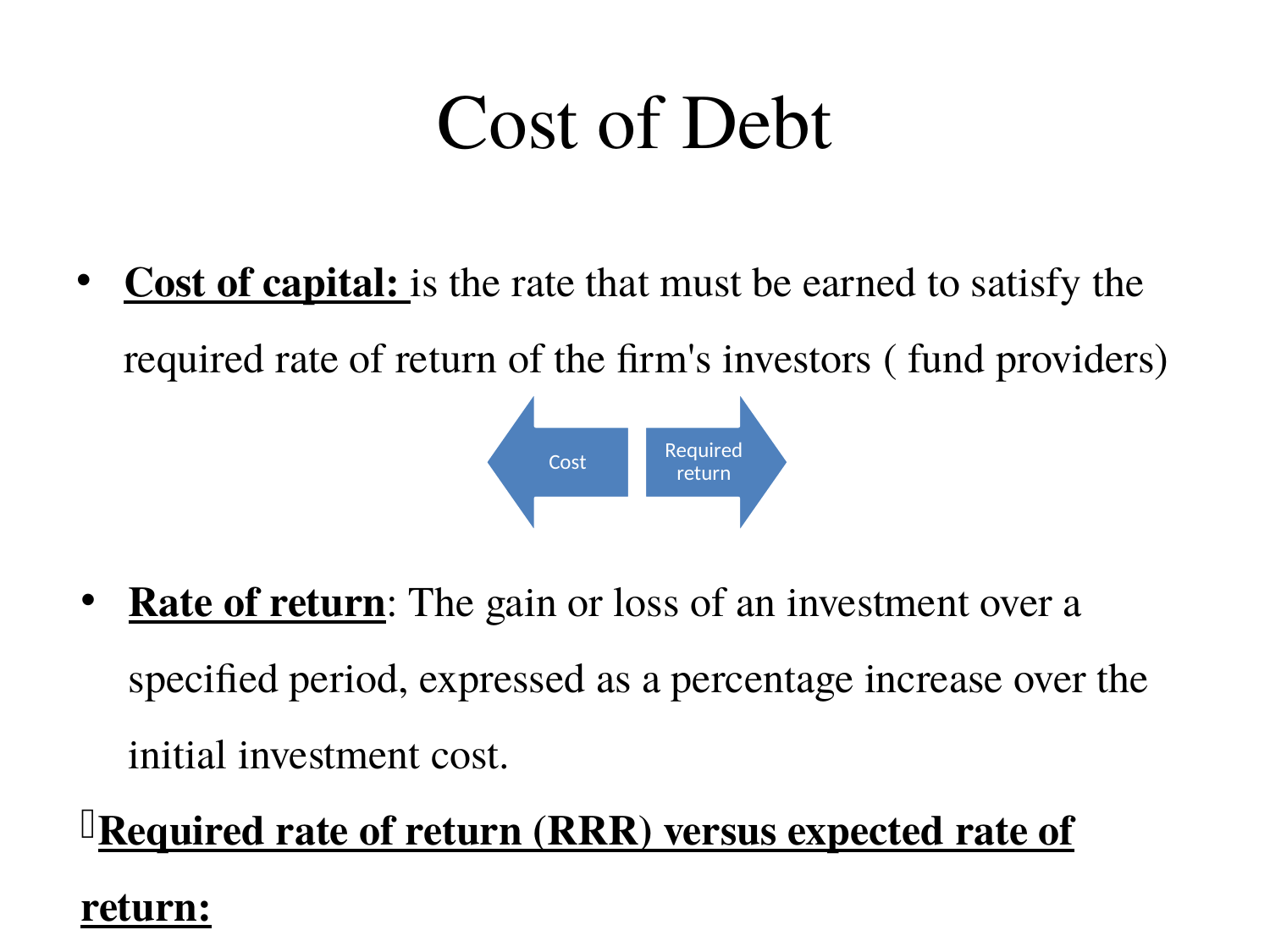

# Cost of Debt
Cost of capital: is the rate that must be earned to satisfy the required rate of return of the firm's investors ( fund providers)
Cost
Required return
Rate of return: The gain or loss of an investment over a specified period, expressed as a percentage increase over the initial investment cost.
Required rate of return (RRR) versus expected rate of return: